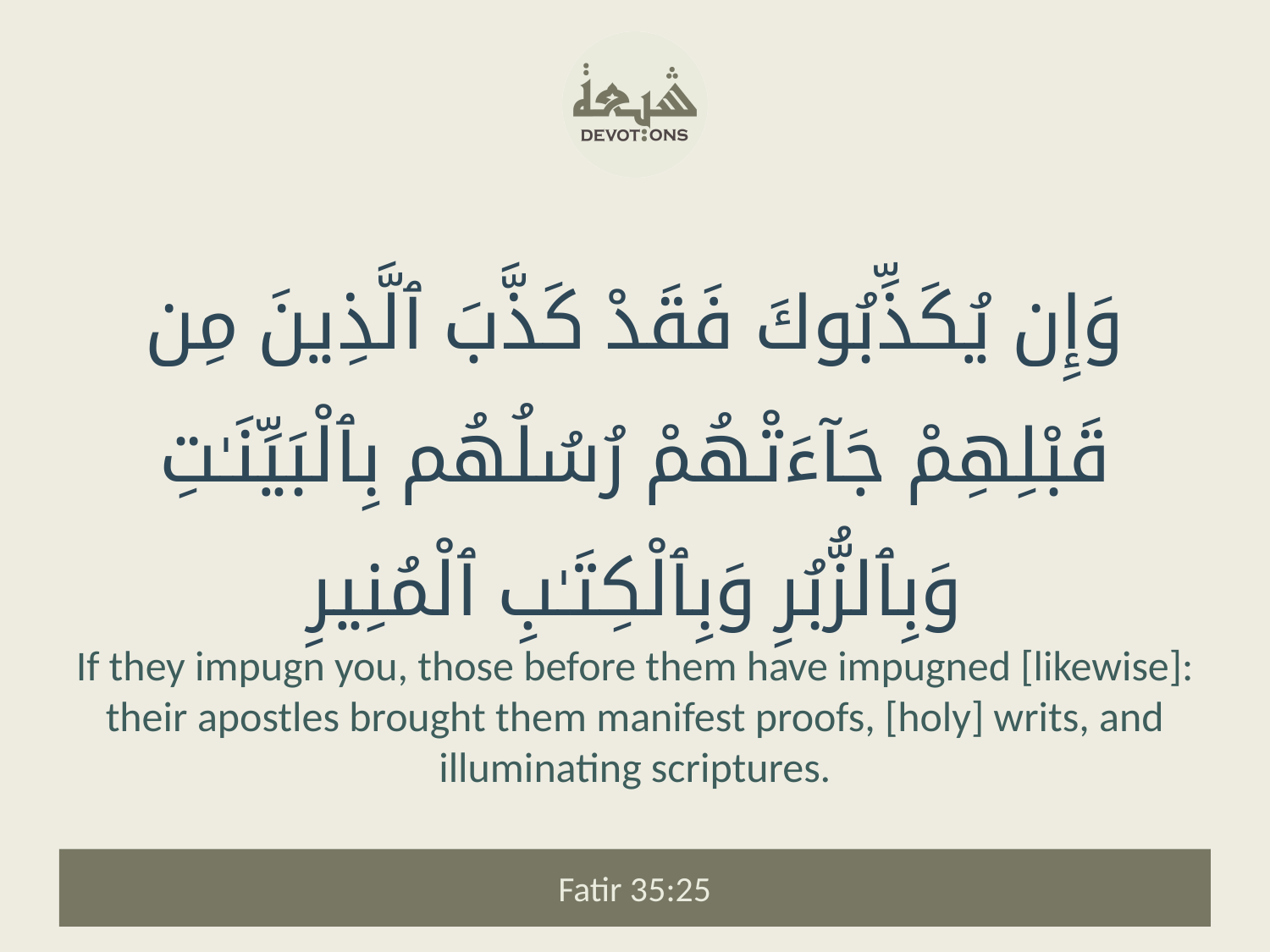

وَإِن يُكَذِّبُوكَ فَقَدْ كَذَّبَ ٱلَّذِينَ مِن قَبْلِهِمْ جَآءَتْهُمْ رُسُلُهُم بِٱلْبَيِّنَـٰتِ وَبِٱلزُّبُرِ وَبِٱلْكِتَـٰبِ ٱلْمُنِيرِ
If they impugn you, those before them have impugned [likewise]: their apostles brought them manifest proofs, [holy] writs, and illuminating scriptures.
Fatir 35:25